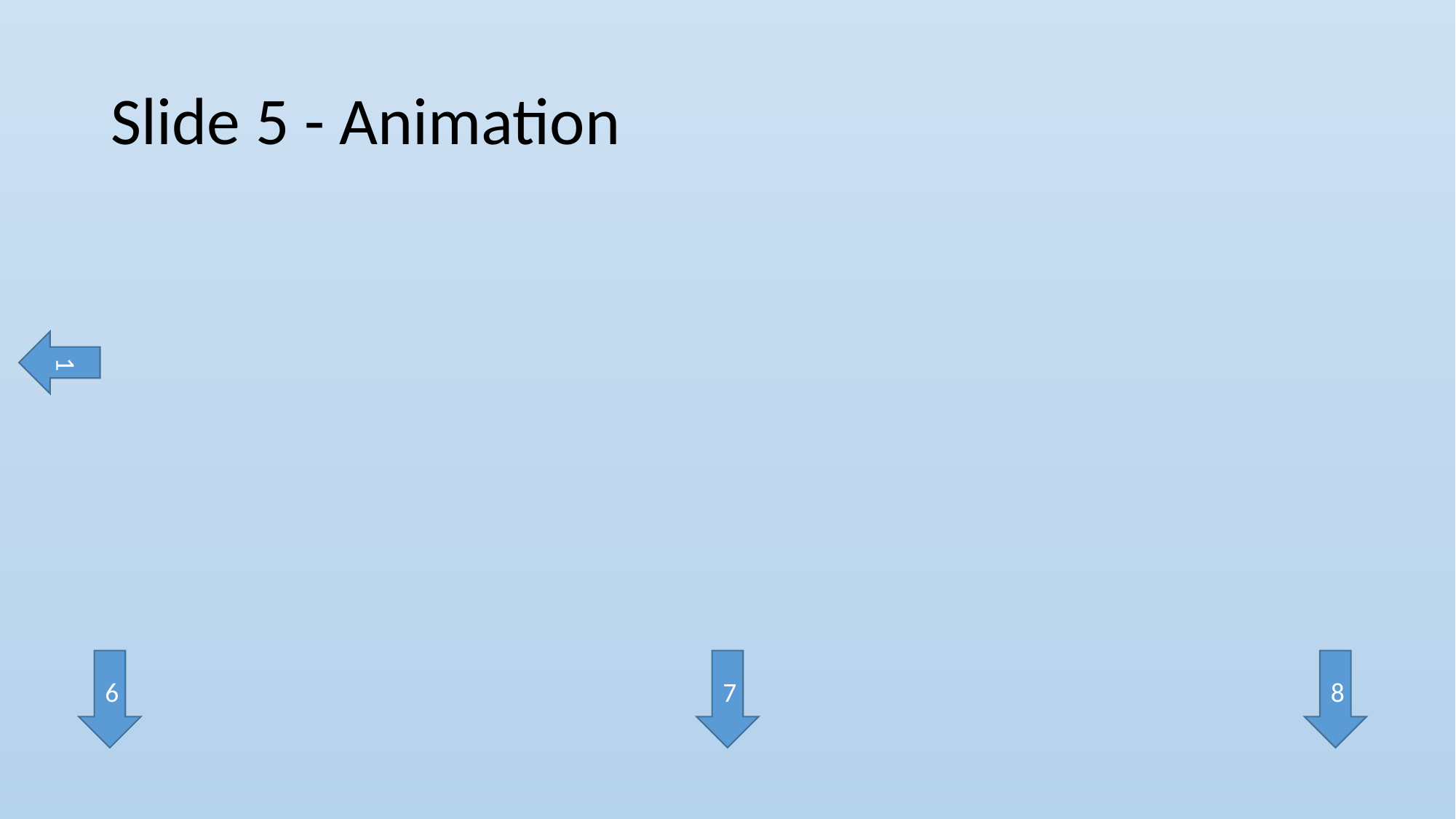

# Slide 5 - Animation

1
6
7
8